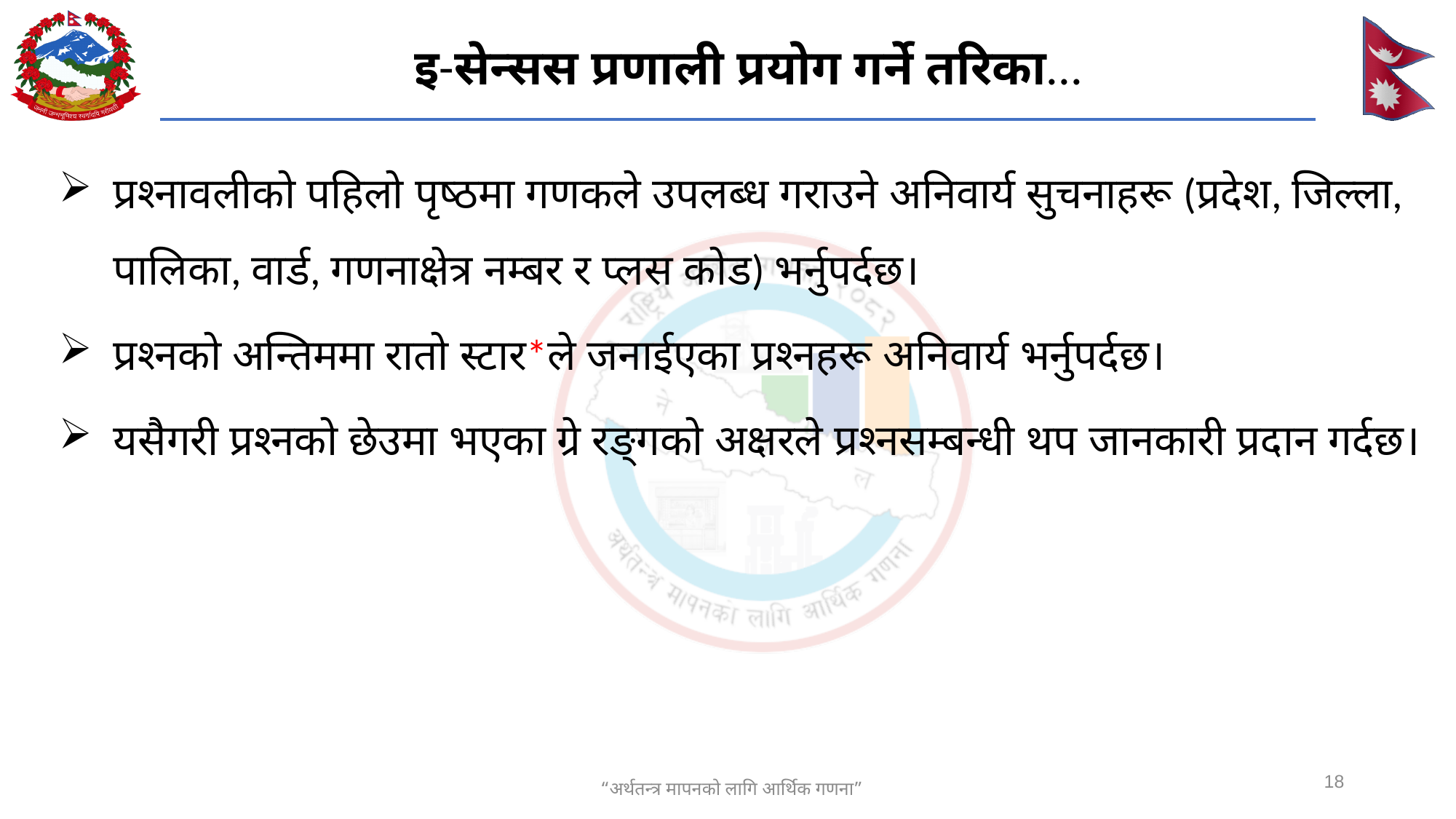

# इ-सेन्सस प्रणाली प्रयोग गर्ने तरिका...
प्रश्नावलीको पहिलो पृष्ठमा गणकले उपलब्ध गराउने अनिवार्य सुचनाहरू (प्रदेश, जिल्ला, पालिका, वार्ड, गणनाक्षेत्र नम्बर र प्लस कोड) भर्नुपर्दछ।
प्रश्नको अन्तिममा रातो स्टार*ले जनाईएका प्रश्नहरू अनिवार्य भर्नुपर्दछ।
यसैगरी प्रश्नको छेउमा भएका ग्रे रङ्गको अक्षरले प्रश्नसम्बन्धी थप जानकारी प्रदान गर्दछ।

18
“अर्थतन्त्र मापनको लागि आर्थिक गणना”